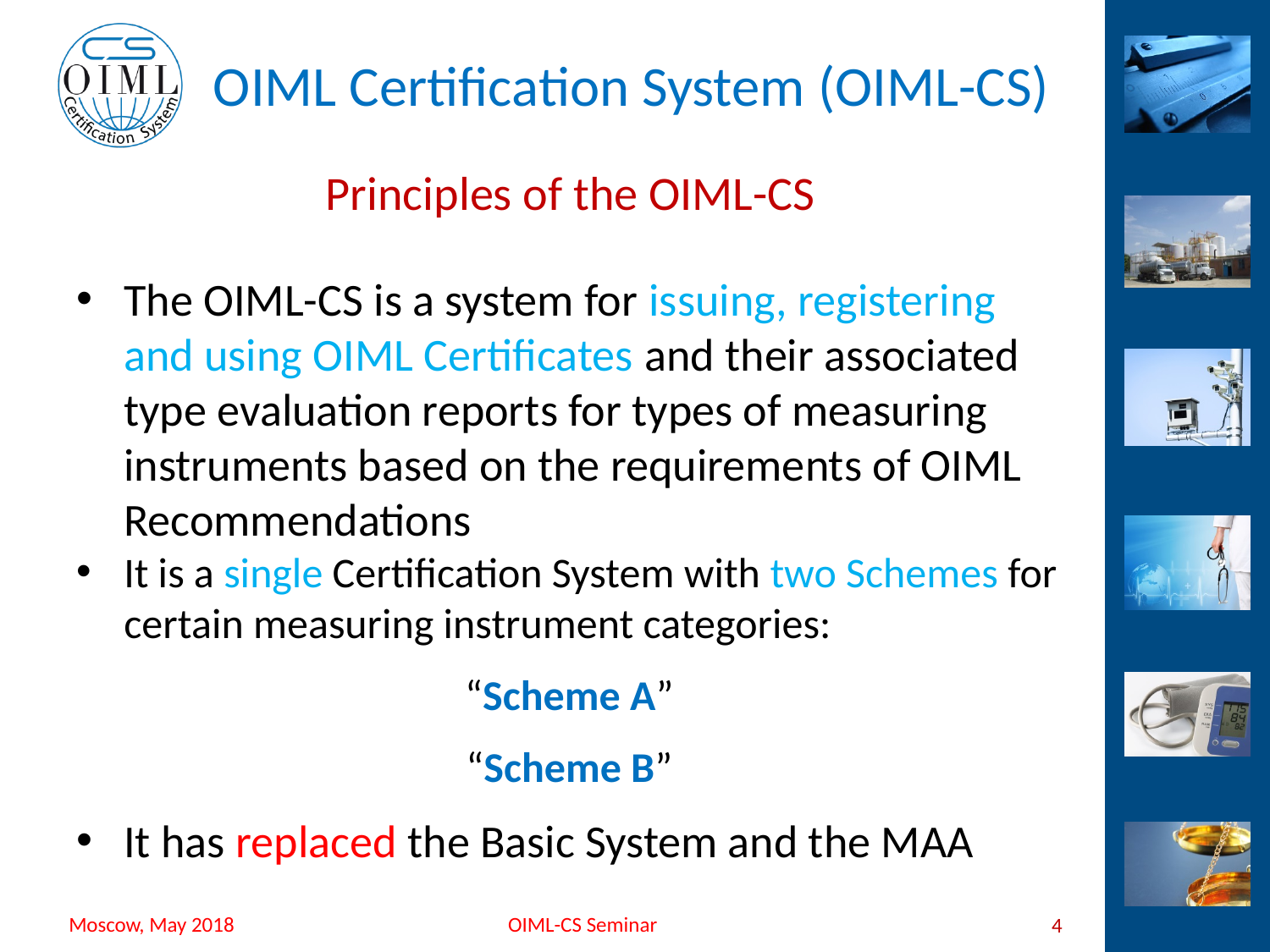

# Principles of the OIML-CS
The OIML-CS is a system for issuing, registering and using OIML Certificates and their associated type evaluation reports for types of measuring instruments based on the requirements of OIML Recommendations
It is a single Certification System with two Schemes for certain measuring instrument categories:
“Scheme A”
“Scheme B”
It has replaced the Basic System and the MAA
4